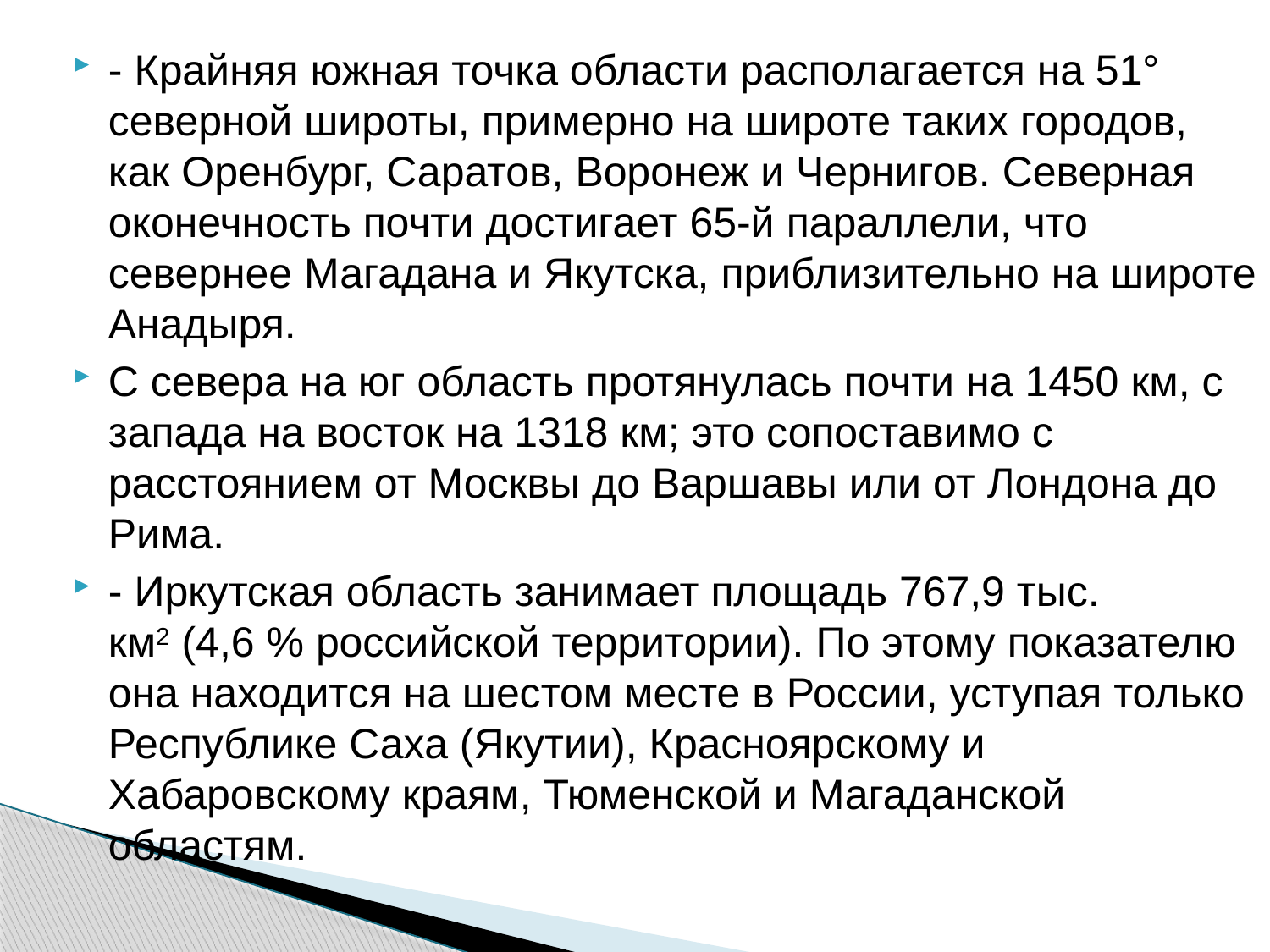

- Крайняя южная точка области располагается на 51° северной широты, примерно на широте таких городов, как Оренбург, Саратов, Воронеж и Чернигов. Северная оконечность почти достигает 65-й параллели, что севернее Магадана и Якутска, приблизительно на широте Анадыря.
С севера на юг область протянулась почти на 1450 км, с запада на вос­ток на 1318 км; это сопоставимо с расстоянием от Москвы до Варшавы или от Лондона до Рима.
- Иркутская область занимает площадь 767,9 тыс. км2 (4,6 % российской территории). По этому показателю она находится на шестом месте в России, уступая только Республике Саха (Якутии), Красноярскому и Хабаровскому краям, Тюменской и Магаданской областям.

#